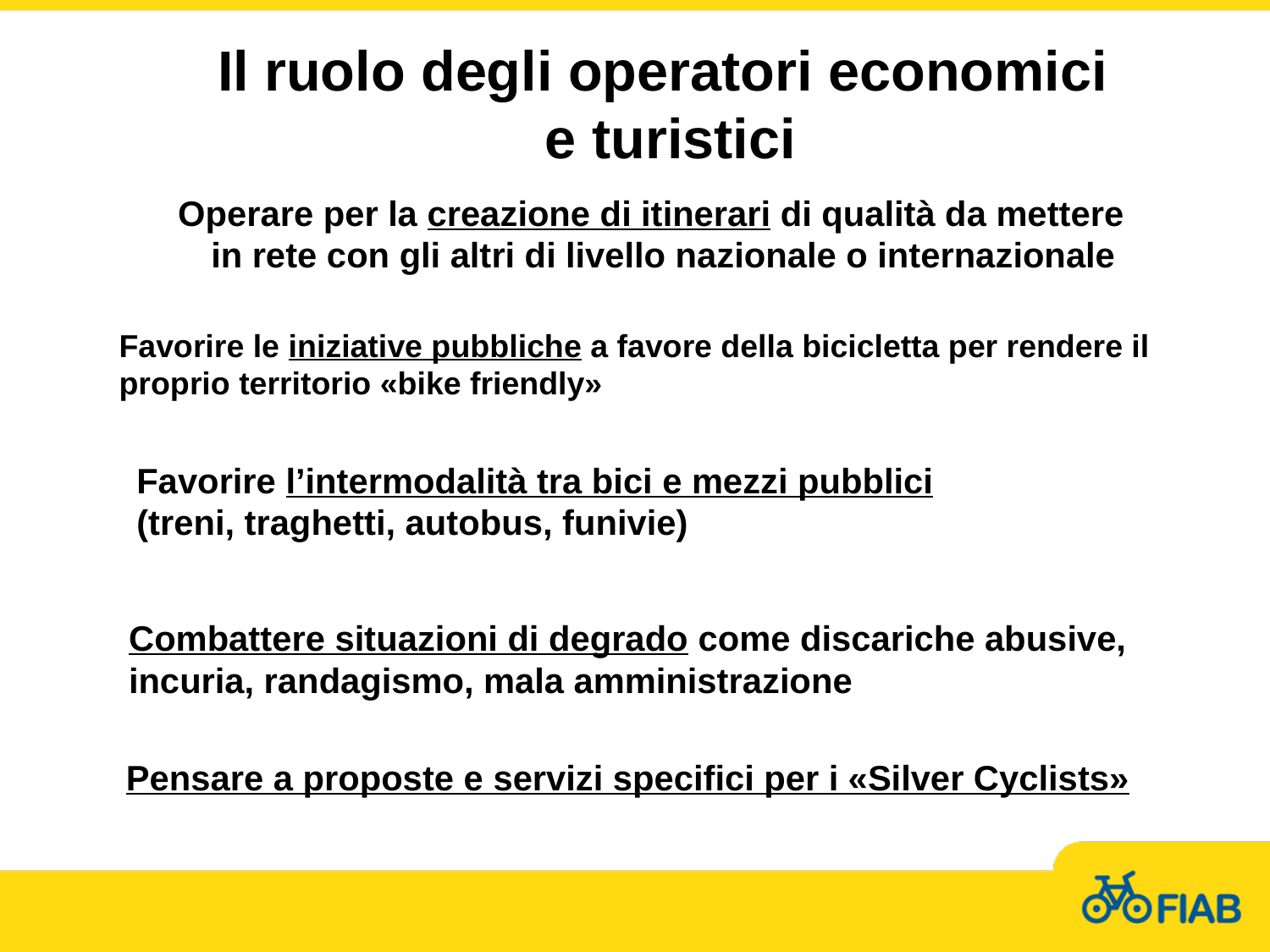

Il ruolo degli operatori economici
e turistici
Operare per la creazione di itinerari di qualità da mettere in rete con gli altri di livello nazionale o internazionale
Favorire le iniziative pubbliche a favore della bicicletta per rendere il proprio territorio «bike friendly»
Favorire l’intermodalità tra bici e mezzi pubblici
(treni, traghetti, autobus, funivie)
Combattere situazioni di degrado come discariche abusive,
incuria, randagismo, mala amministrazione
Pensare a proposte e servizi specifici per i «Silver Cyclists»